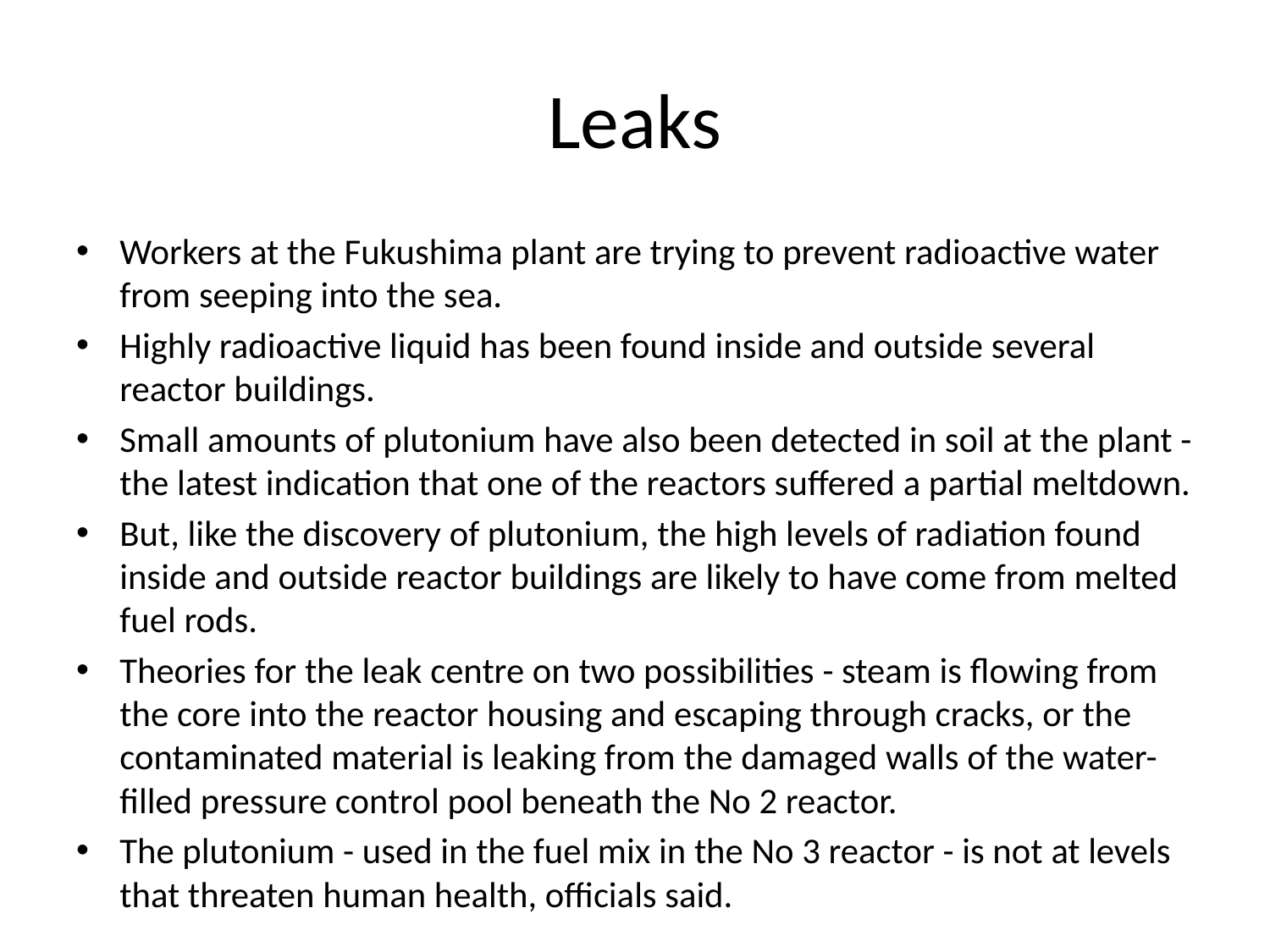

# Leaks
Workers at the Fukushima plant are trying to prevent radioactive water from seeping into the sea.
Highly radioactive liquid has been found inside and outside several reactor buildings.
Small amounts of plutonium have also been detected in soil at the plant - the latest indication that one of the reactors suffered a partial meltdown.
But, like the discovery of plutonium, the high levels of radiation found inside and outside reactor buildings are likely to have come from melted fuel rods.
Theories for the leak centre on two possibilities - steam is flowing from the core into the reactor housing and escaping through cracks, or the contaminated material is leaking from the damaged walls of the water-filled pressure control pool beneath the No 2 reactor.
The plutonium - used in the fuel mix in the No 3 reactor - is not at levels that threaten human health, officials said.